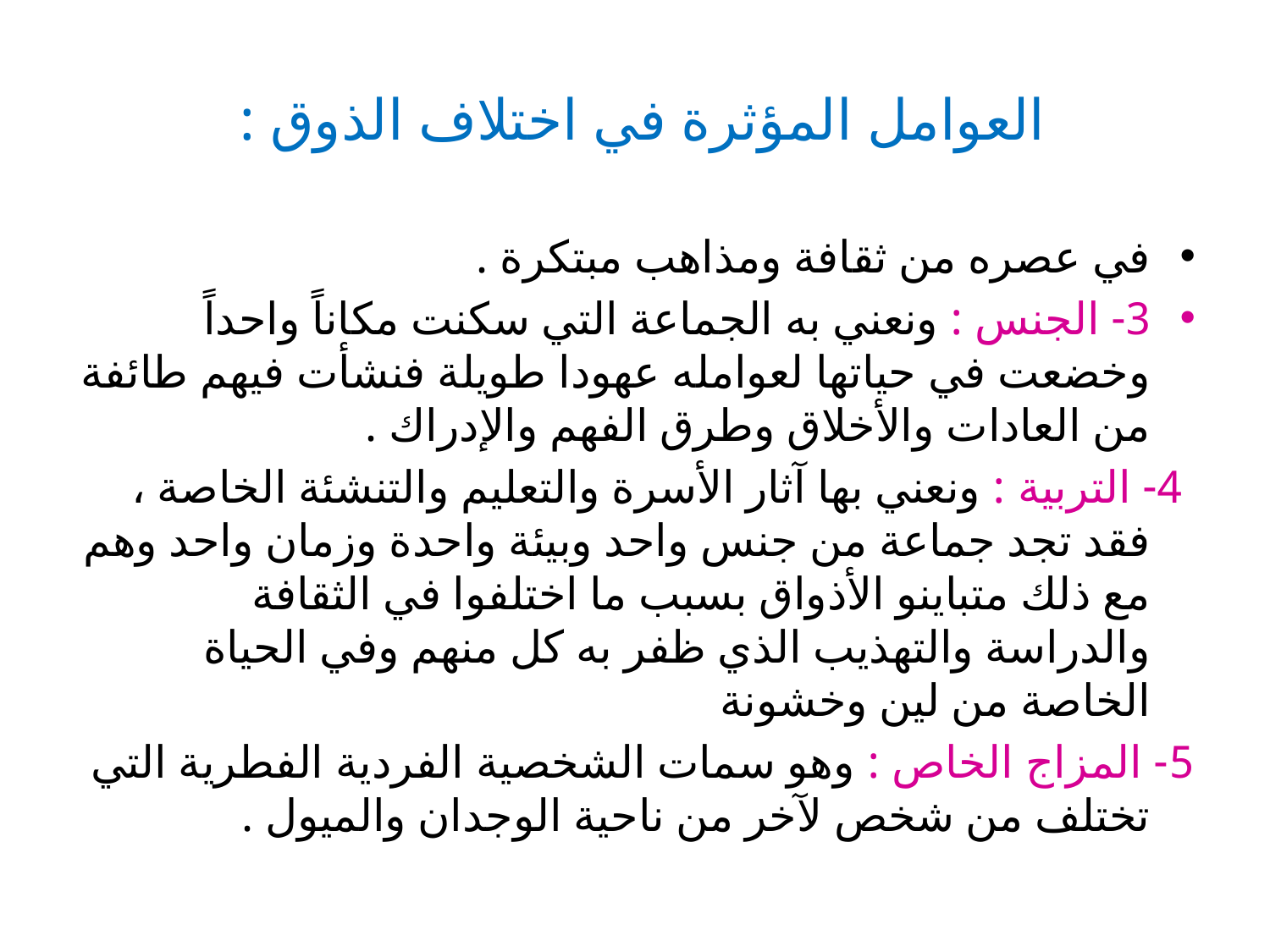

# العوامل المؤثرة في اختلاف الذوق :
في عصره من ثقافة ومذاهب مبتكرة .
3- الجنس : ونعني به الجماعة التي سكنت مكاناً واحداً وخضعت في حياتها لعوامله عهودا طويلة فنشأت فيهم طائفة من العادات والأخلاق وطرق الفهم والإدراك .
 4- التربية : ونعني بها آثار الأسرة والتعليم والتنشئة الخاصة ، فقد تجد جماعة من جنس واحد وبيئة واحدة وزمان واحد وهم مع ذلك متباينو الأذواق بسبب ما اختلفوا في الثقافة والدراسة والتهذيب الذي ظفر به كل منهم وفي الحياة الخاصة من لين وخشونة
5- المزاج الخاص : وهو سمات الشخصية الفردية الفطرية التي تختلف من شخص لآخر من ناحية الوجدان والميول .